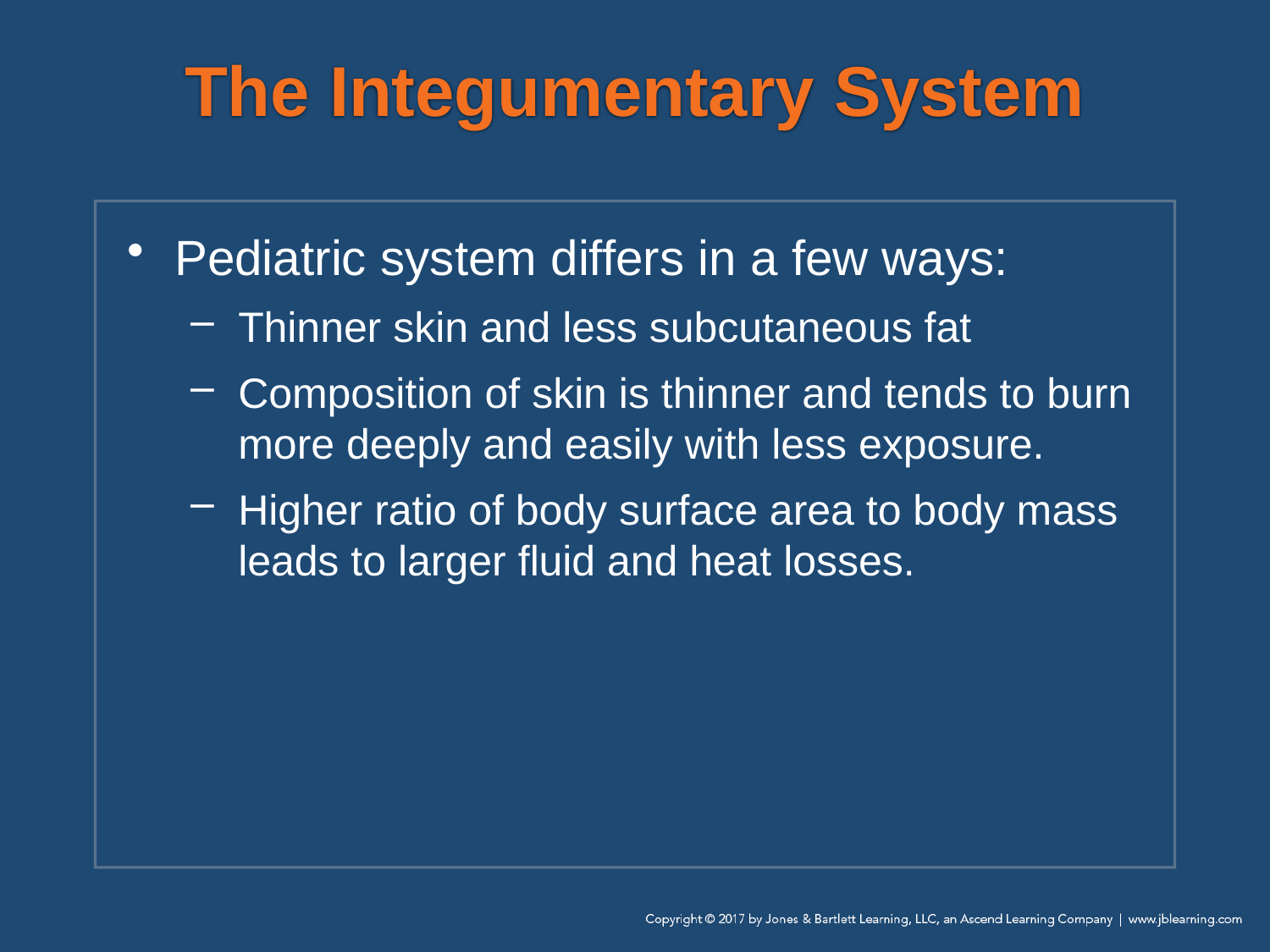

# The Integumentary System
Pediatric system differs in a few ways:
Thinner skin and less subcutaneous fat
Composition of skin is thinner and tends to burn more deeply and easily with less exposure.
Higher ratio of body surface area to body mass leads to larger fluid and heat losses.